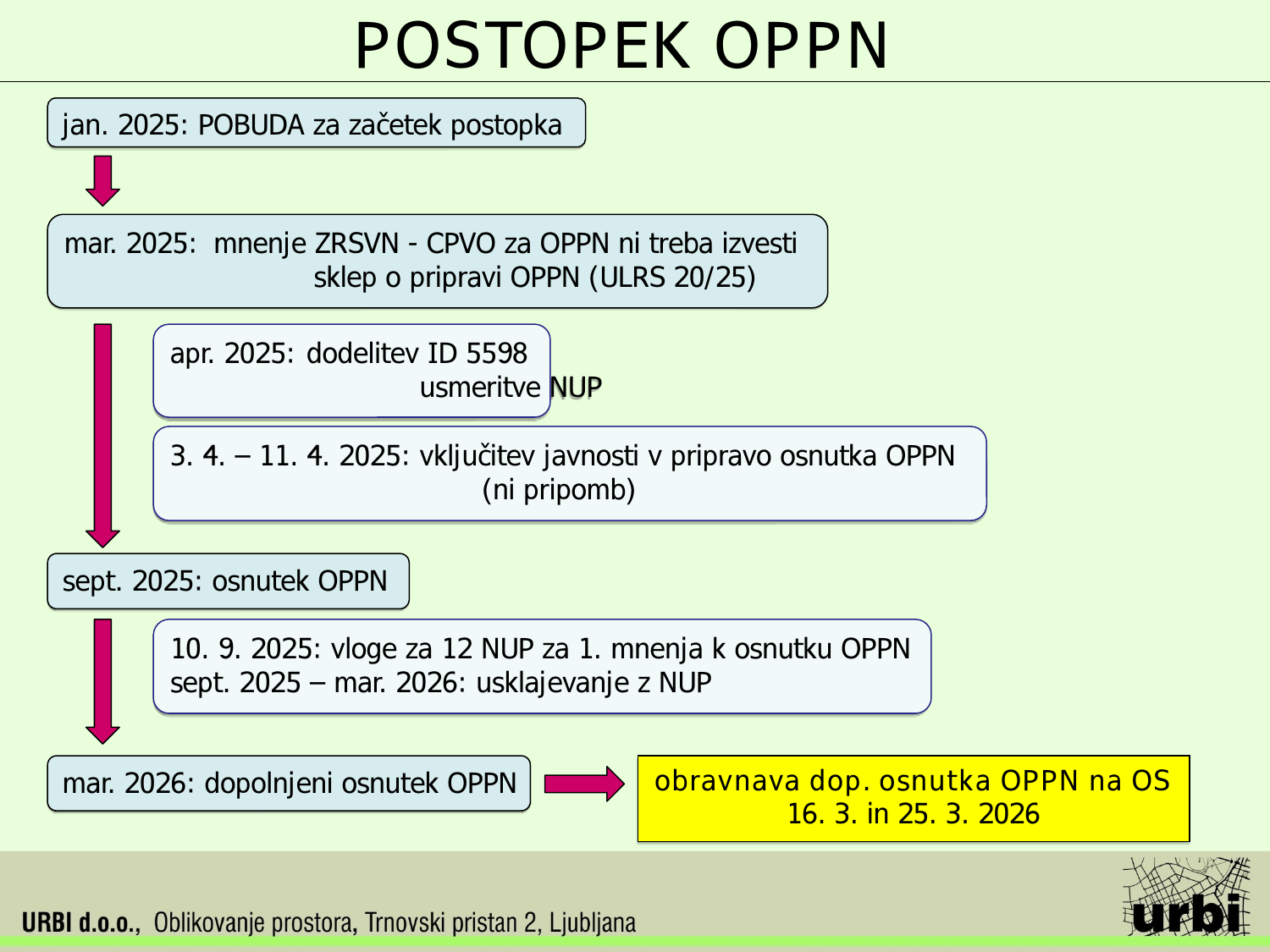

POSTOPEK OPPN
jan. 2025: POBUDA za začetek postopka

mar. 2025:	mnenje ZRSVN - CPVO za OPPN ni treba izvesti
				sklep o pripravi OPPN (ULRS 20/25)
apr. 2025:	dodelitev ID 5598
				usmeritve NUP

3. 4. – 11. 4. 2025:	vključitev javnosti v pripravo osnutka OPPN
					(ni pripomb)
sept. 2025: osnutek OPPN
10. 9. 2025: vloge za 12 NUP za 1. mnenja k osnutku OPPN
sept. 2025 – mar. 2026: usklajevanje z NUP

mar. 2026: dopolnjeni osnutek OPPN
obravnava dop. osnutka OPPN na OS
16. 3. in 25. 3. 2026